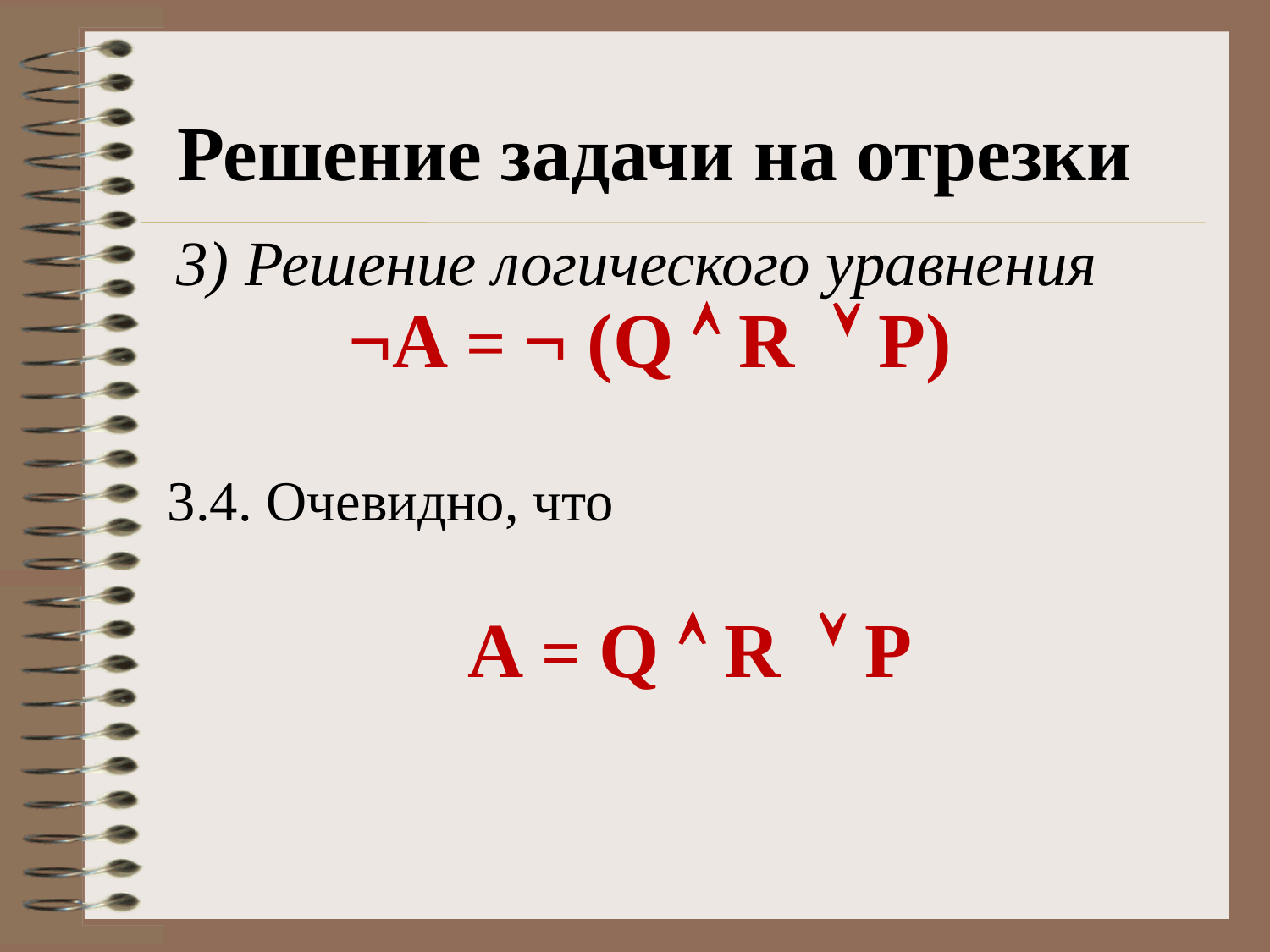

Решение задачи на отрезки
3) Решение логического уравнения
¬А = ¬ (Q ∧ R  ∨ P)

3.4. Очевидно, что

А = Q ∧ R  ∨ P